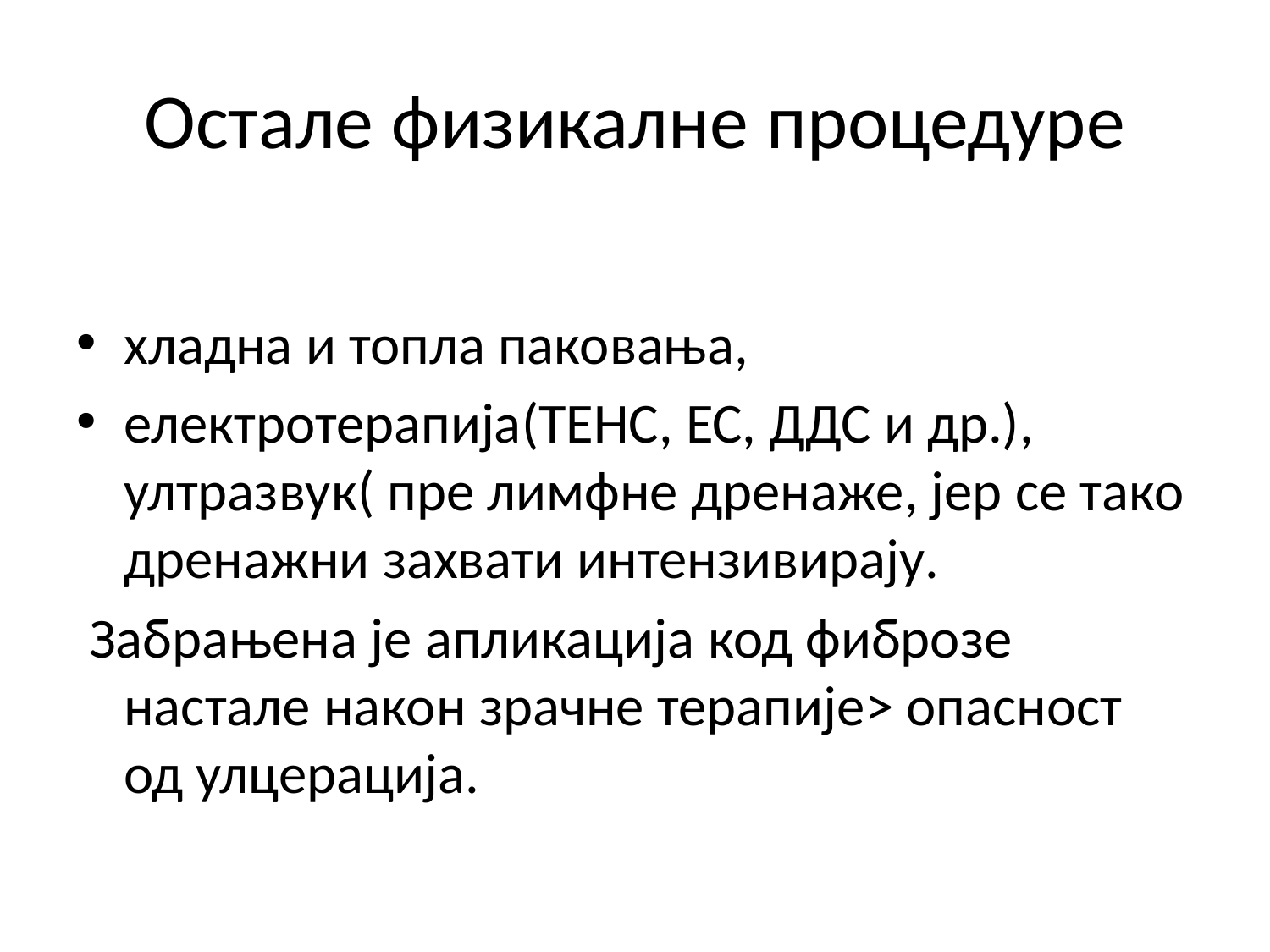

# Остале физикалне процедуре

хладна и топла паковања,
електротерапија(ТЕНС, ЕС, ДДС и др.), ултразвук( пре лимфне дренаже, јер се тако дренажни захвати интензивирају.
 Забрањена је апликација код фиброзе настале након зрачне терапије> опасност од улцерација.